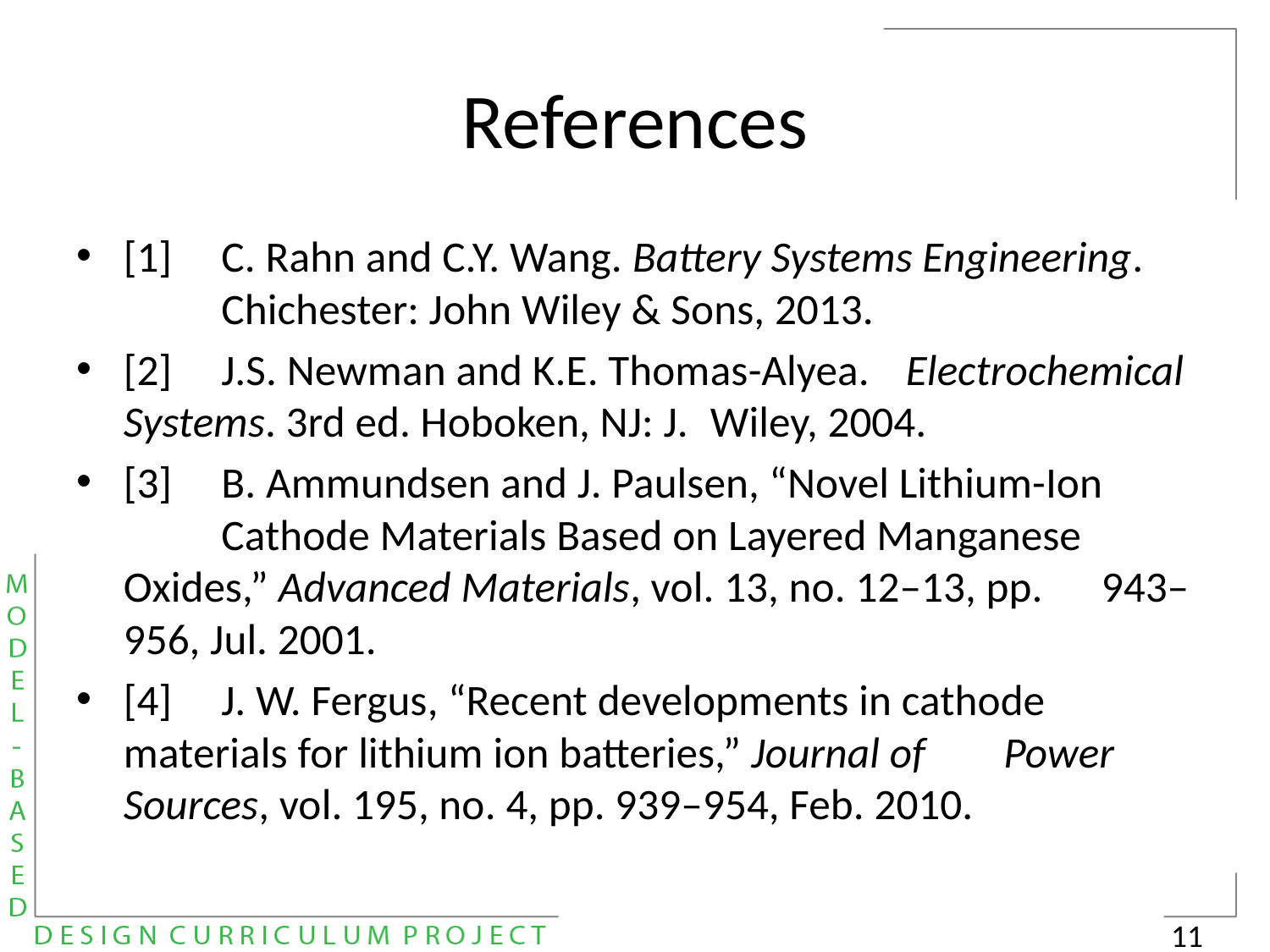

# References
[1]	C. Rahn and C.Y. Wang. Battery Systems Engineering. 	Chichester: John Wiley & Sons, 2013.
[2]	J.S. Newman and K.E. Thomas-Alyea. 	Electrochemical Systems. 3rd ed. Hoboken, NJ: J. 	Wiley, 2004.
[3]	B. Ammundsen and J. Paulsen, “Novel Lithium-Ion 	Cathode Materials Based on Layered Manganese 	Oxides,” Advanced Materials, vol. 13, no. 12–13, pp. 	943–956, Jul. 2001.
[4]	J. W. Fergus, “Recent developments in cathode 	materials for lithium ion batteries,” Journal of 	Power Sources, vol. 195, no. 4, pp. 939–954, Feb. 2010.